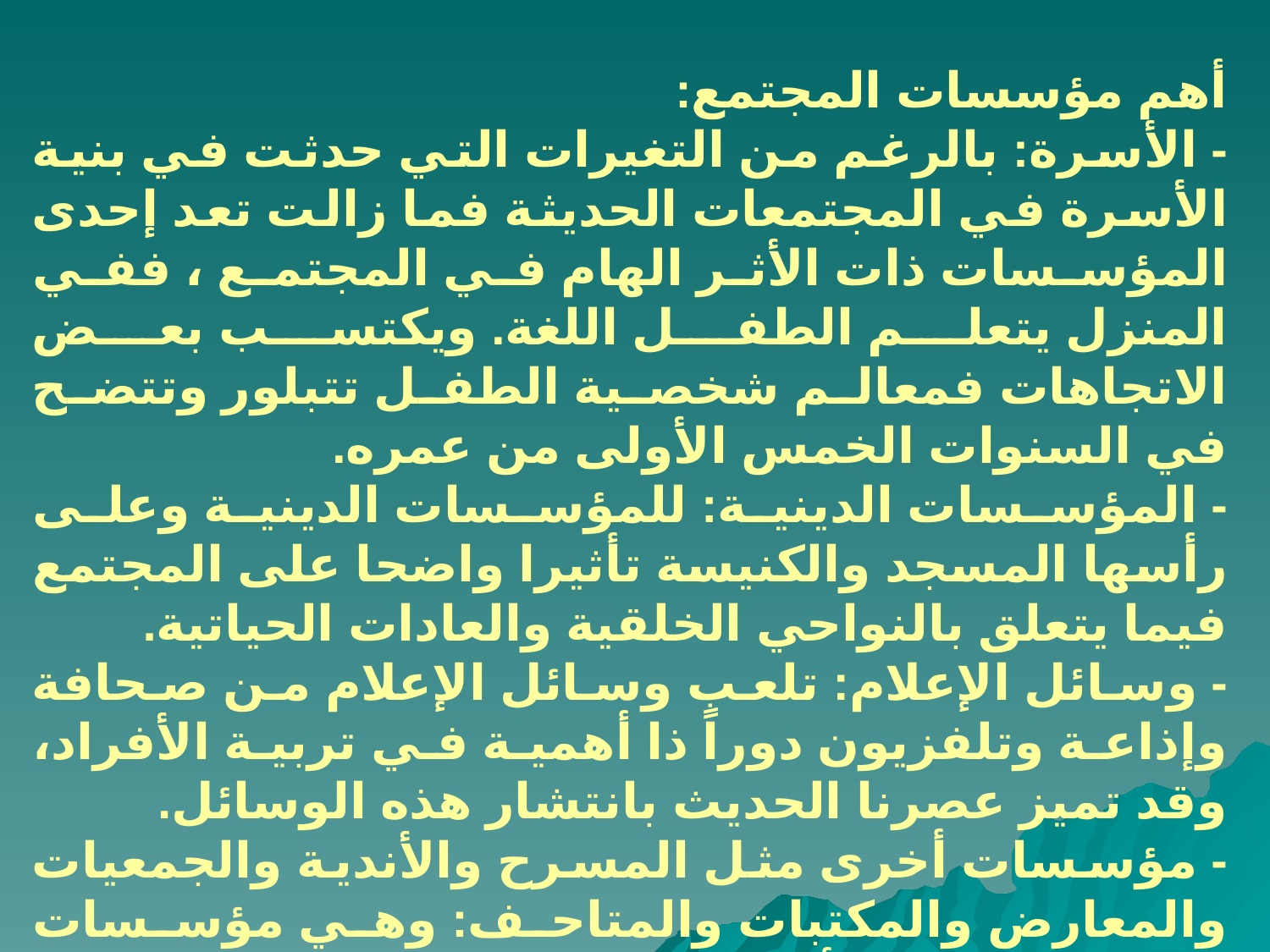

أهم مؤسسات المجتمع:
- الأسرة: بالرغم من التغيرات التي حدثت في بنية الأسرة في المجتمعات الحديثة فما زالت تعد إحدى المؤسسات ذات الأثر الهام في المجتمع ، ففي المنزل يتعلم الطفل اللغة. ويكتسب بعض الاتجاهات فمعالم شخصية الطفل تتبلور وتتضح في السنوات الخمس الأولى من عمره.
- المؤسسات الدينية: للمؤسسات الدينية وعلى رأسها المسجد والكنيسة تأثيرا واضحا على المجتمع فيما يتعلق بالنواحي الخلقية والعادات الحياتية.
- وسائل الإعلام: تلعب وسائل الإعلام من صحافة وإذاعة وتلفزيون دوراً ذا أهمية في تربية الأفراد، وقد تميز عصرنا الحديث بانتشار هذه الوسائل.
- مؤسسات أخرى مثل المسرح والأندية والجمعيات والمعارض والمكتبات والمتاحف: وهي مؤسسات ينظر إليها على أنها وسائل تربية وتثقيف وترويح وقضاء حاجات الناشئة ، ومن واجب المدرسة أن تنسق مع هذه المؤسسات وأن يكون لها الإشراف الثقافي والتربوي عليها، باعتبار أن المدرسة هي الهيأة المتخصصة في شؤون تربية الأفراد وإعدادهم للحياة.